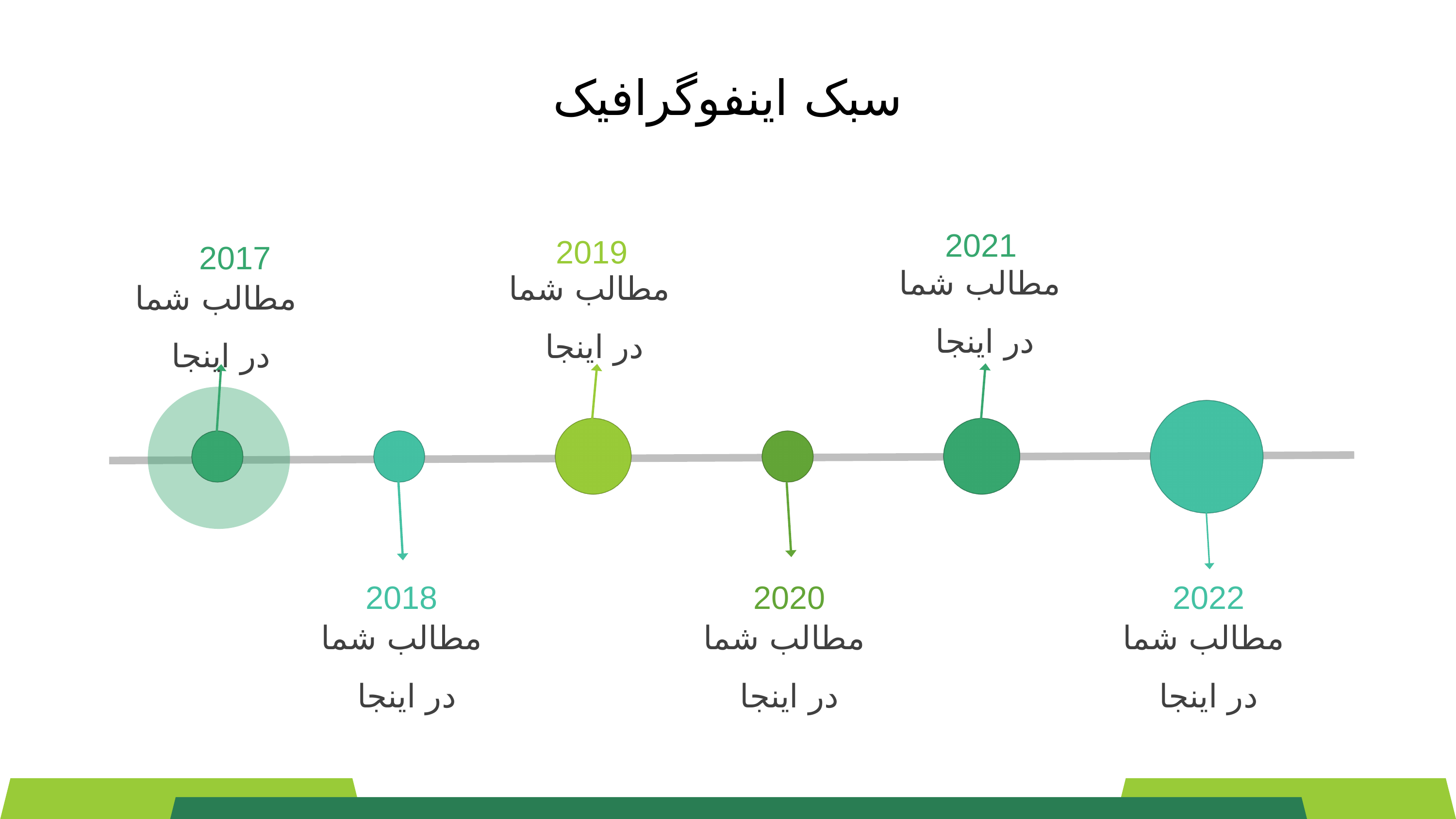

سبک اینفوگرافیک
2021
2019
2017
مطالب شما
در اینجا
مطالب شما
در اینجا
مطالب شما
در اینجا

2018
2020
2022
مطالب شما
 در اینجا
مطالب شما
در اینجا
مطالب شما
در اینجا